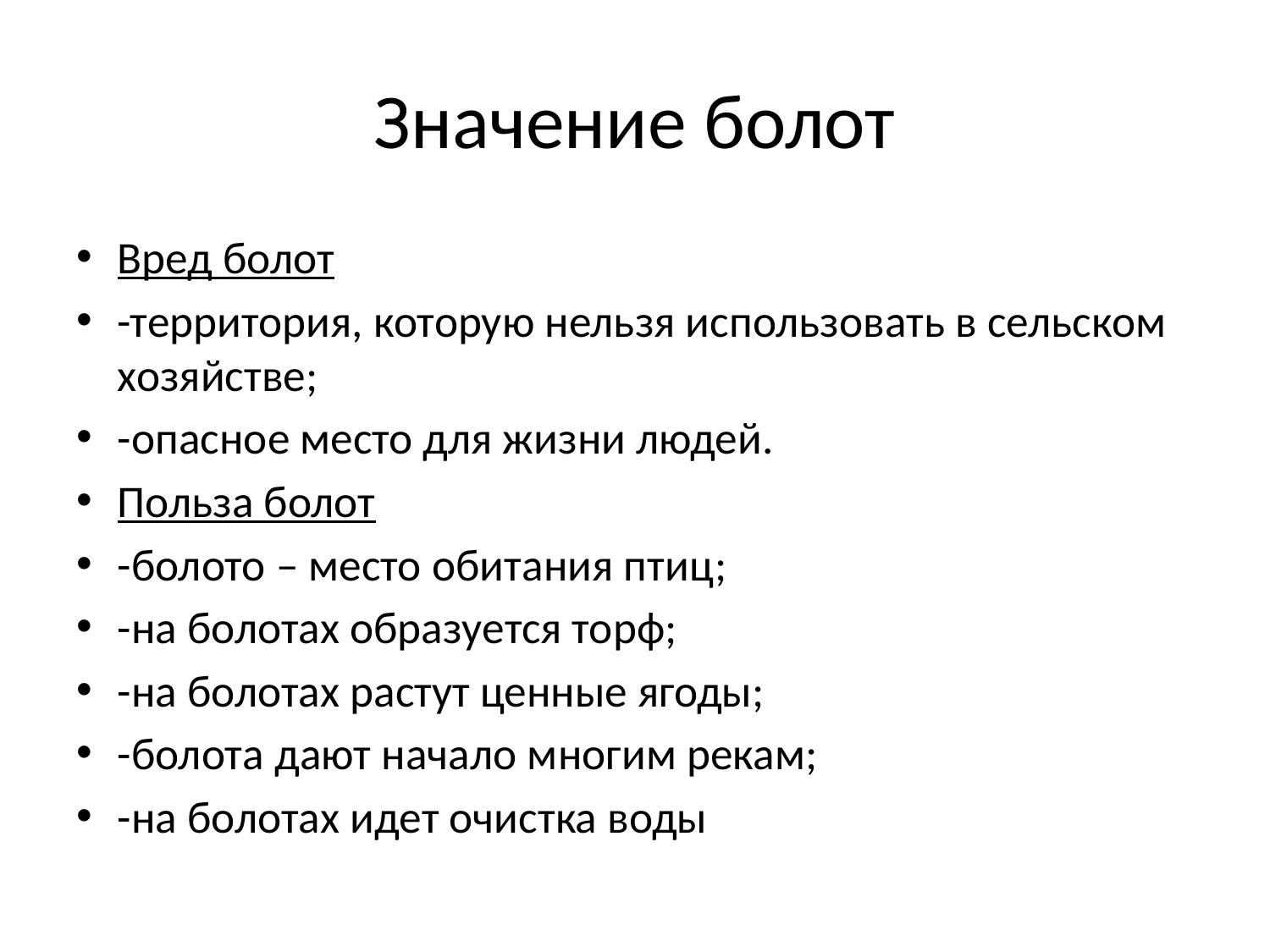

# Значение болот
Вред болот
-территория, которую нельзя использовать в сельском хозяйстве;
-опасное место для жизни людей.
Польза болот
-болото – место обитания птиц;
-на болотах образуется торф;
-на болотах растут ценные ягоды;
-болота дают начало многим рекам;
-на болотах идет очистка воды